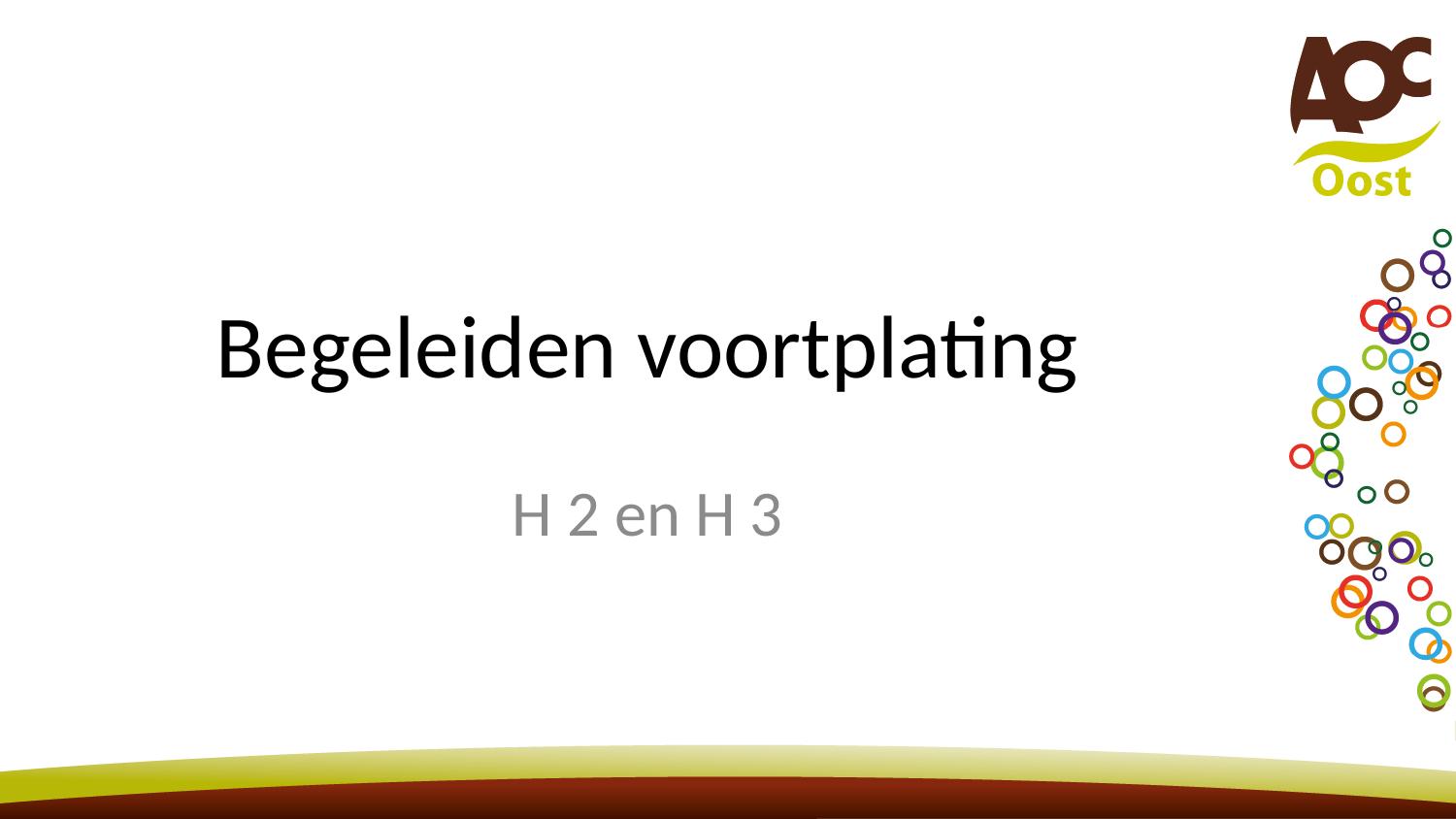

# Begeleiden voortplating
H 2 en H 3